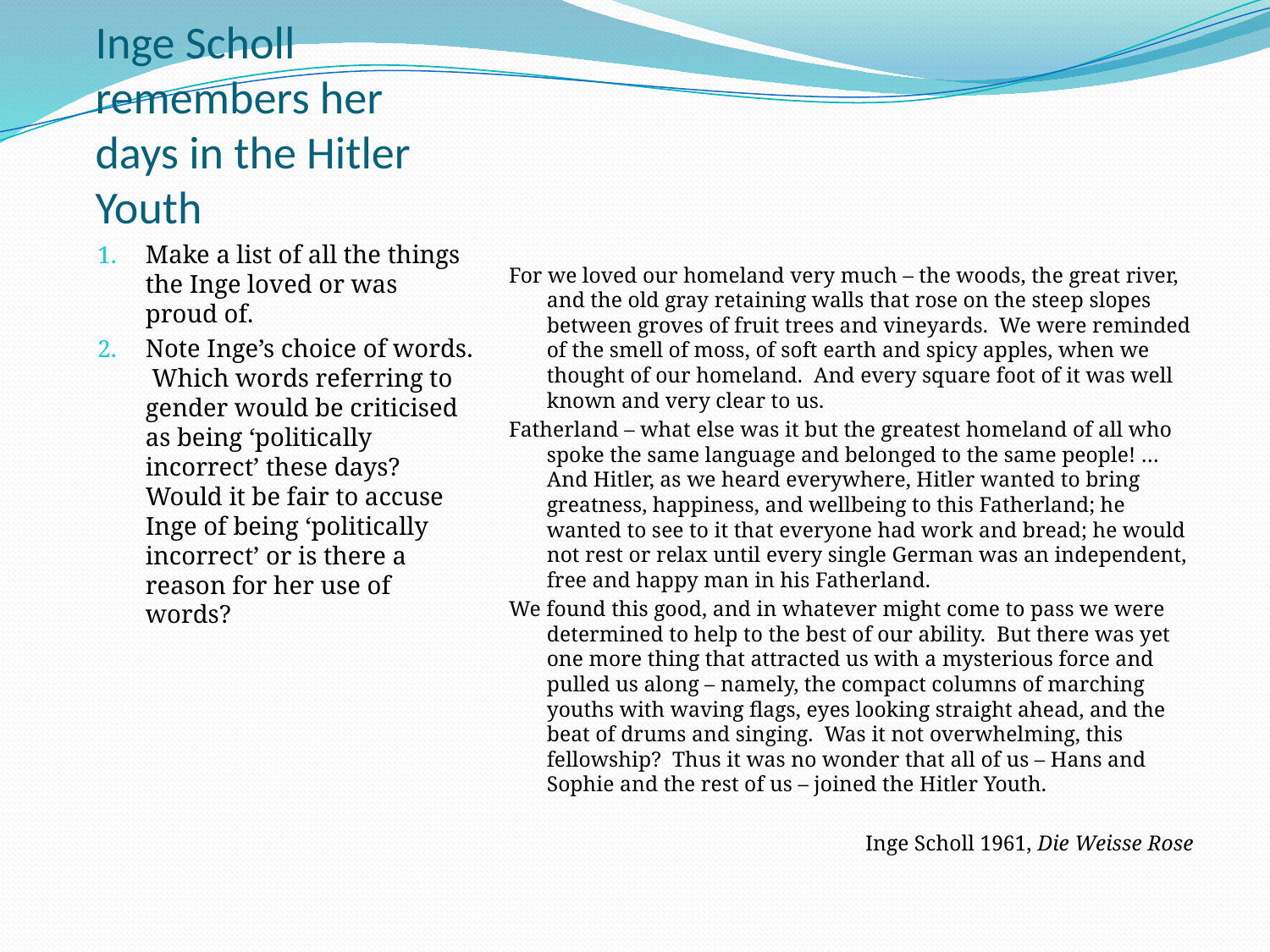

# Inge Scholl remembers her days in the Hitler Youth
Make a list of all the things the Inge loved or was proud of.
Note Inge’s choice of words.  Which words referring to gender would be criticised as being ‘politically incorrect’ these days?  Would it be fair to accuse Inge of being ‘politically incorrect’ or is there a reason for her use of words?

For we loved our homeland very much – the woods, the great river, and the old gray retaining walls that rose on the steep slopes between groves of fruit trees and vineyards.  We were reminded of the smell of moss, of soft earth and spicy apples, when we thought of our homeland.  And every square foot of it was well known and very clear to us.
Fatherland – what else was it but the greatest homeland of all who spoke the same language and belonged to the same people! … And Hitler, as we heard everywhere, Hitler wanted to bring greatness, happiness, and wellbeing to this Fatherland; he wanted to see to it that everyone had work and bread; he would not rest or relax until every single German was an independent, free and happy man in his Fatherland.
We found this good, and in whatever might come to pass we were determined to help to the best of our ability.  But there was yet one more thing that attracted us with a mysterious force and pulled us along – namely, the compact columns of marching youths with waving flags, eyes looking straight ahead, and the beat of drums and singing.  Was it not overwhelming, this fellowship?  Thus it was no wonder that all of us – Hans and Sophie and the rest of us – joined the Hitler Youth.

Inge Scholl 1961, Die Weisse Rose